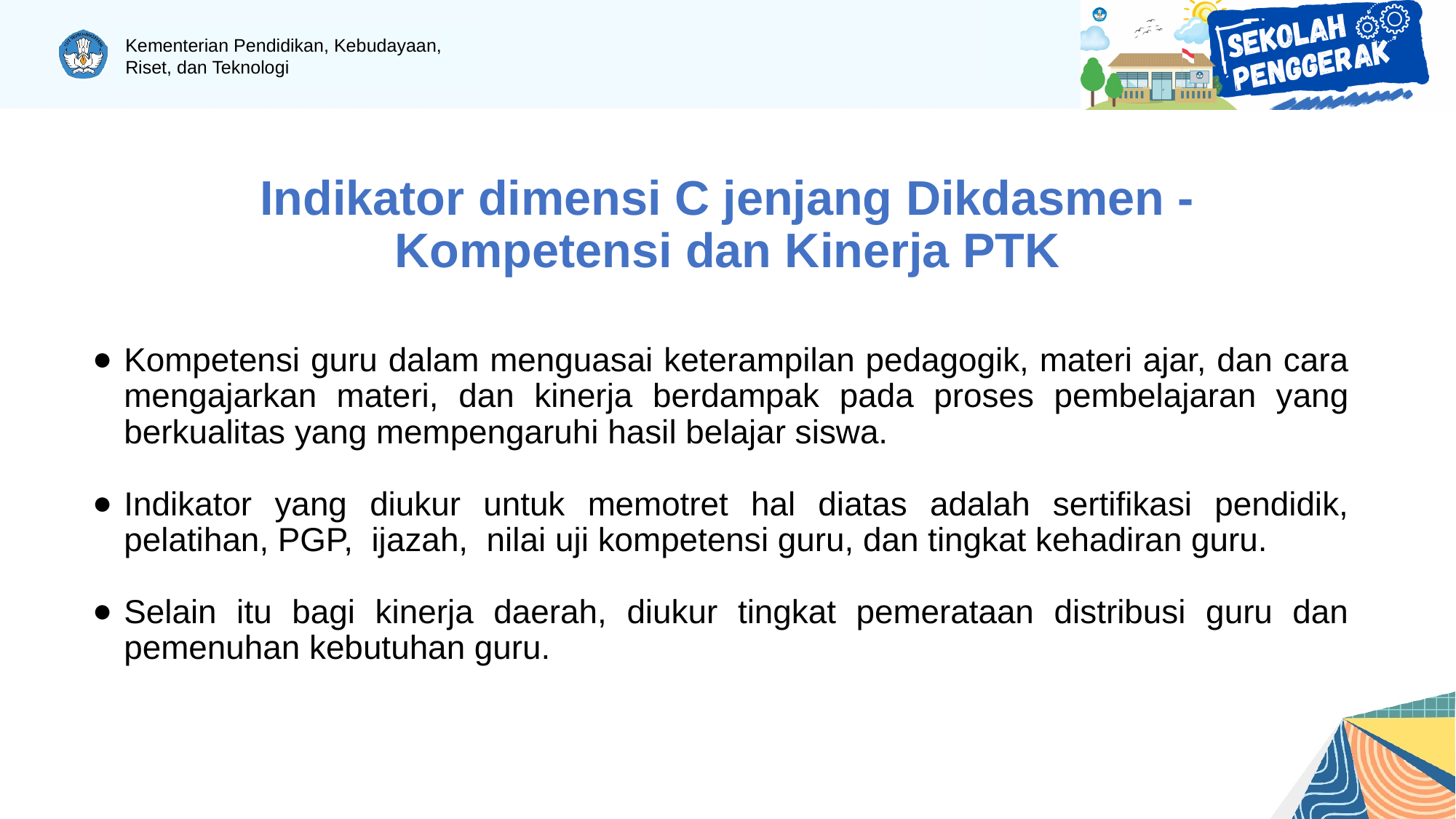

Indikator dimensi C jenjang Dikdasmen - Kompetensi dan Kinerja PTK
Kompetensi guru dalam menguasai keterampilan pedagogik, materi ajar, dan cara mengajarkan materi, dan kinerja berdampak pada proses pembelajaran yang berkualitas yang mempengaruhi hasil belajar siswa.

Indikator yang diukur untuk memotret hal diatas adalah sertifikasi pendidik, pelatihan, PGP,  ijazah,  nilai uji kompetensi guru, dan tingkat kehadiran guru.

Selain itu bagi kinerja daerah, diukur tingkat pemerataan distribusi guru dan pemenuhan kebutuhan guru.